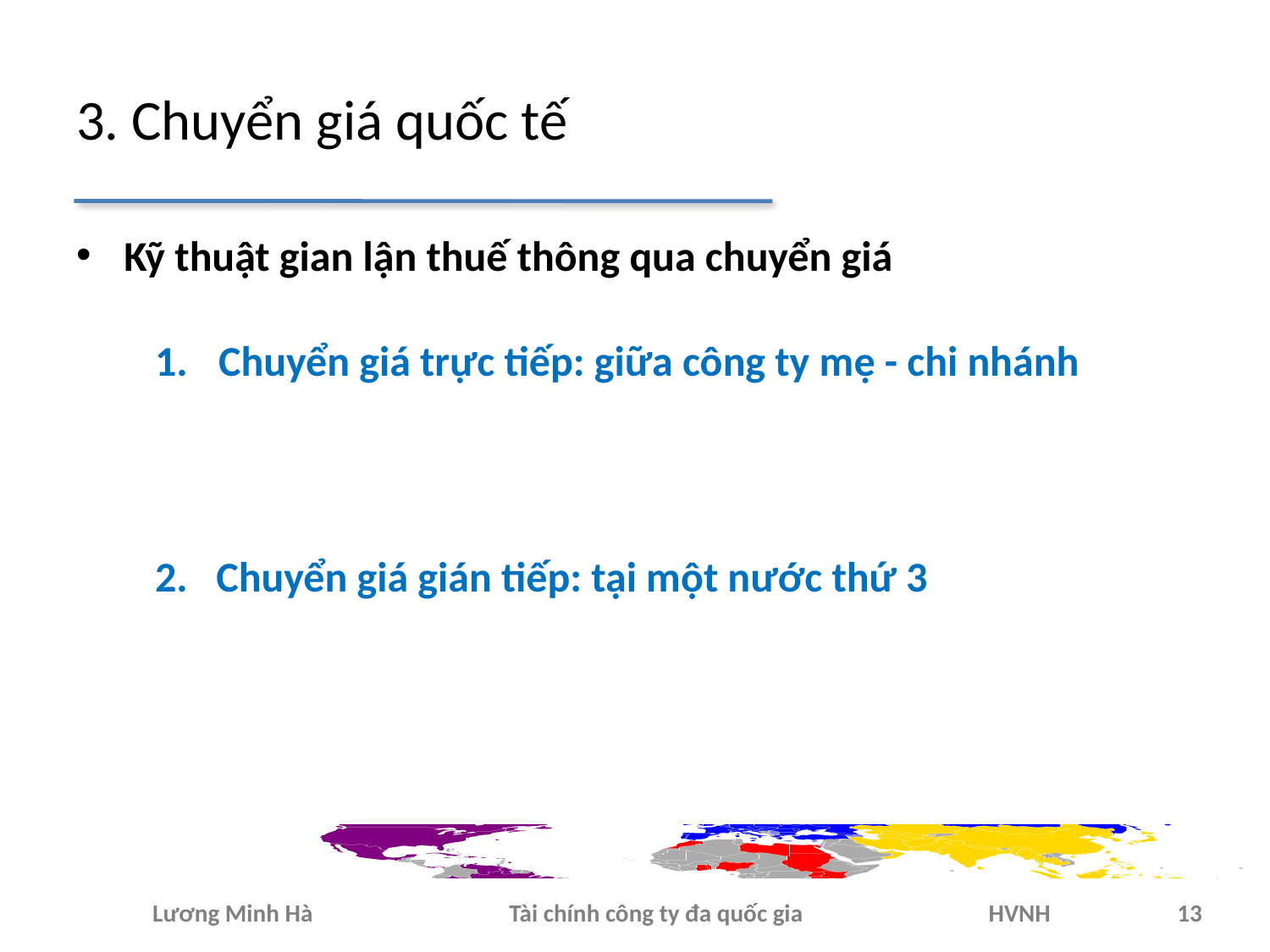

# 3. Chuyển giá quốc tế
Kỹ thuật gian lận thuế thông qua chuyển giá
Chuyển giá trực tiếp: giữa công ty mẹ - chi nhánh

2.   Chuyển giá gián tiếp: tại một nước thứ 3